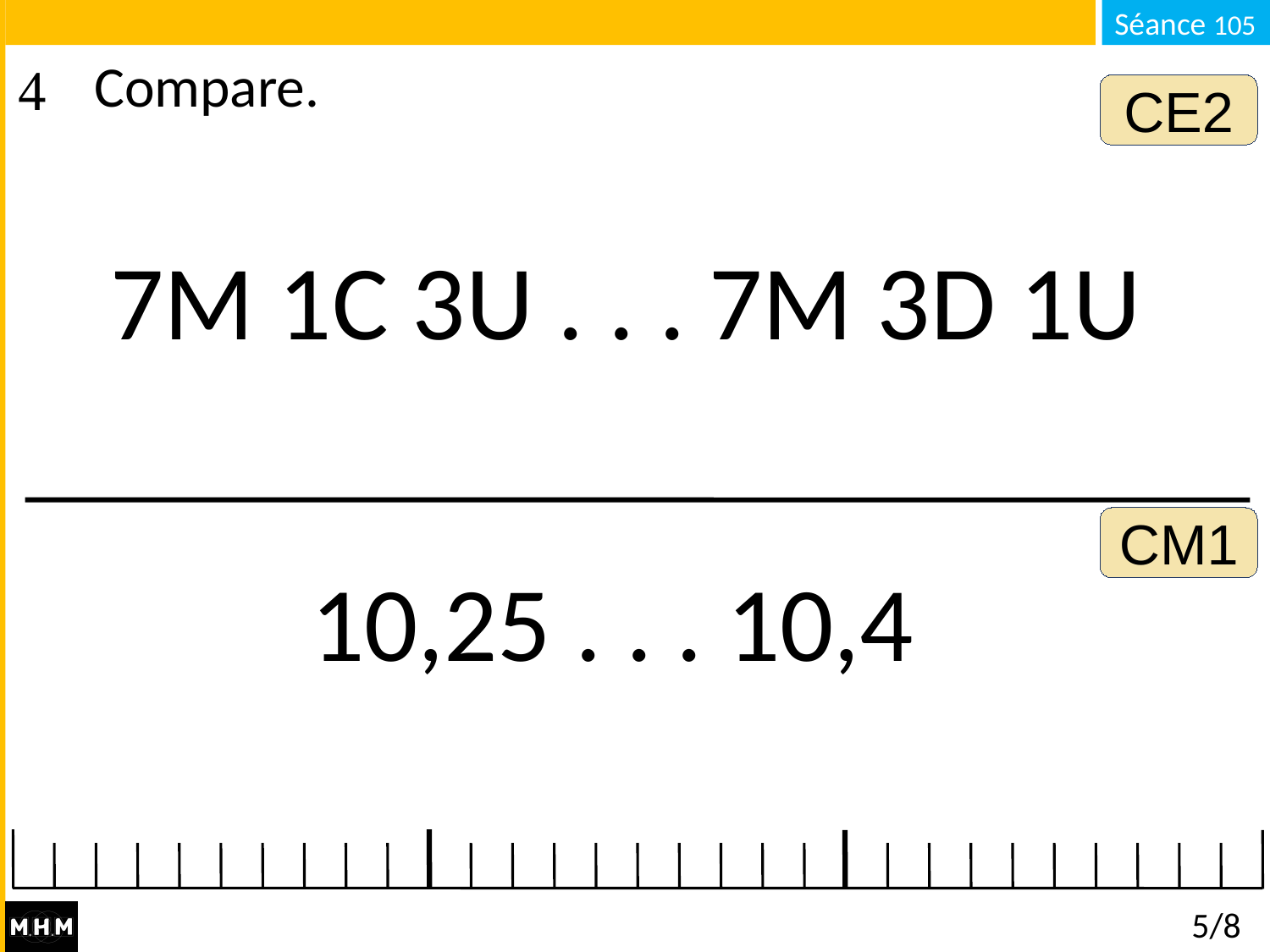

# Compare.
CE2
7M 1C 3U . . . 7M 3D 1U

CM1
10,25 . . . 10,4
5/8